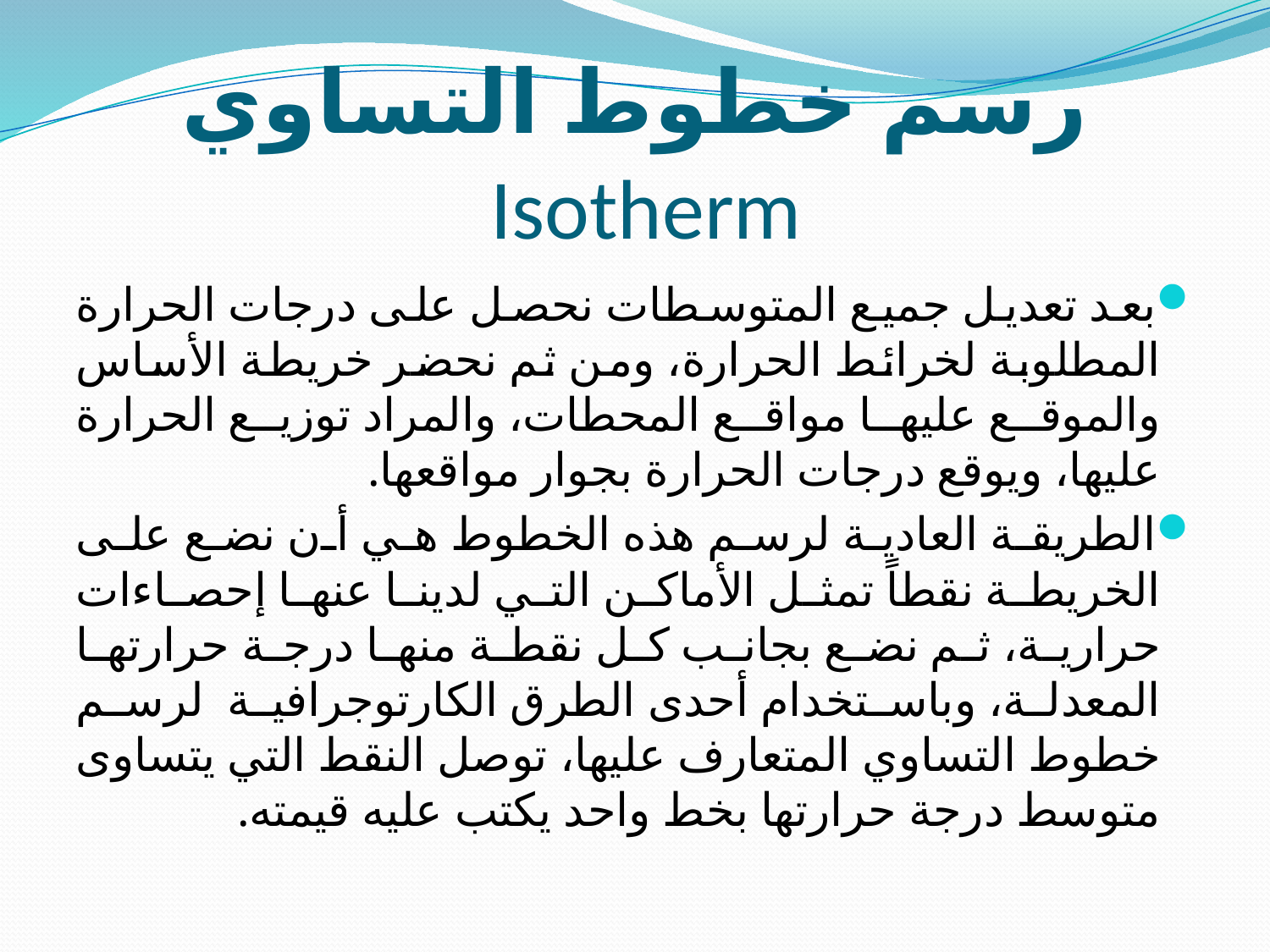

# رسم خطوط التساوي Isotherm
بعد تعديل جميع المتوسطات نحصل على درجات الحرارة المطلوبة لخرائط الحرارة، ومن ثم نحضر خريطة الأساس والموقع عليها مواقع المحطات، والمراد توزيع الحرارة عليها، ويوقع درجات الحرارة بجوار مواقعها.
الطريقة العادية لرسم هذه الخطوط هي أن نضع على الخريطة نقطاً تمثل الأماكن التي لدينا عنها إحصاءات حرارية، ثم نضع بجانب كل نقطة منها درجة حرارتها المعدلة، وباستخدام أحدى الطرق الكارتوجرافية  لرسم خطوط التساوي المتعارف عليها، توصل النقط التي يتساوى متوسط درجة حرارتها بخط واحد يكتب عليه قيمته.